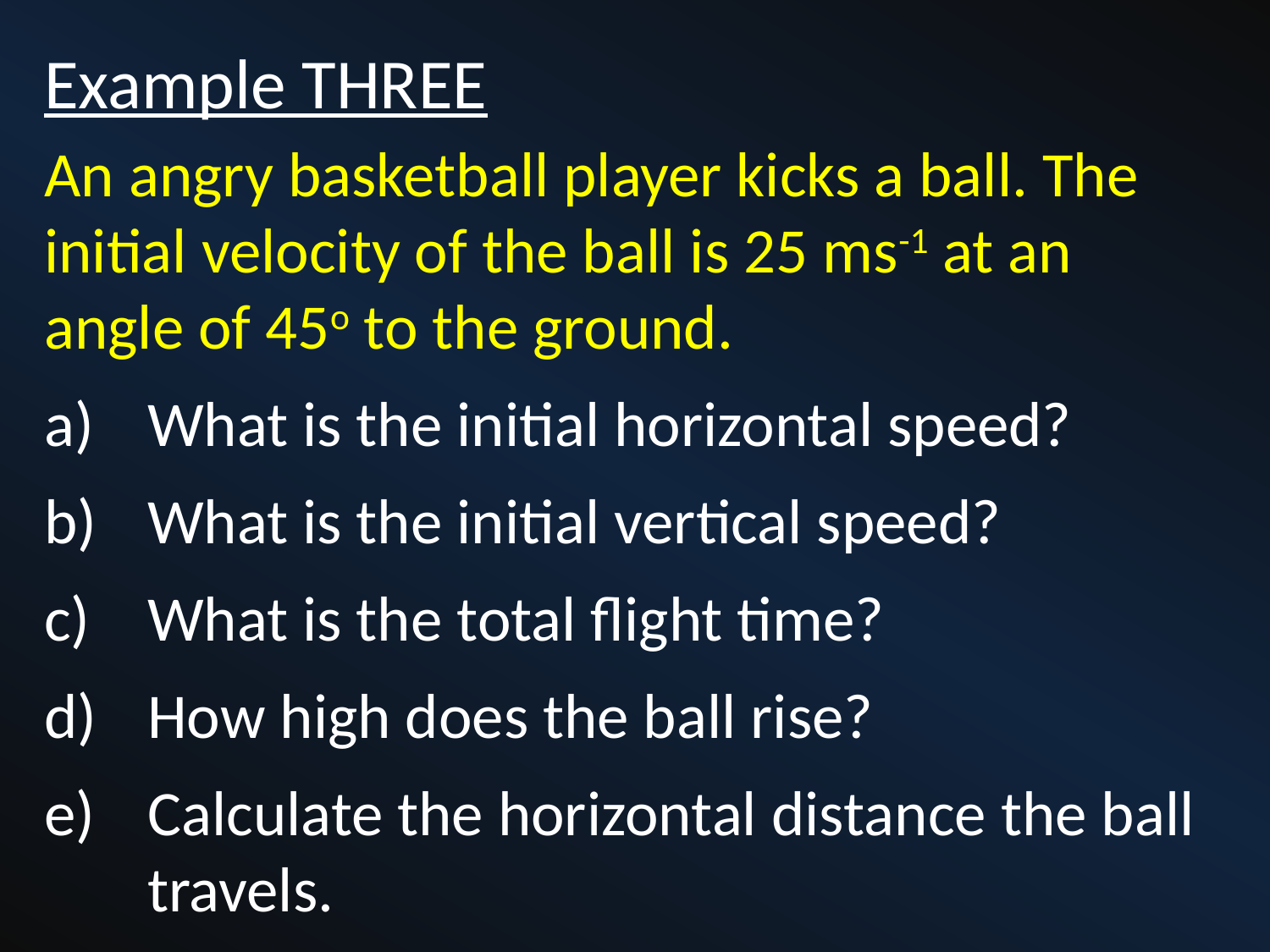

Example THREE
An angry basketball player kicks a ball. The initial velocity of the ball is 25 ms-1 at an angle of 45o to the ground.
What is the initial horizontal speed?
What is the initial vertical speed?
What is the total flight time?
How high does the ball rise?
Calculate the horizontal distance the ball travels.